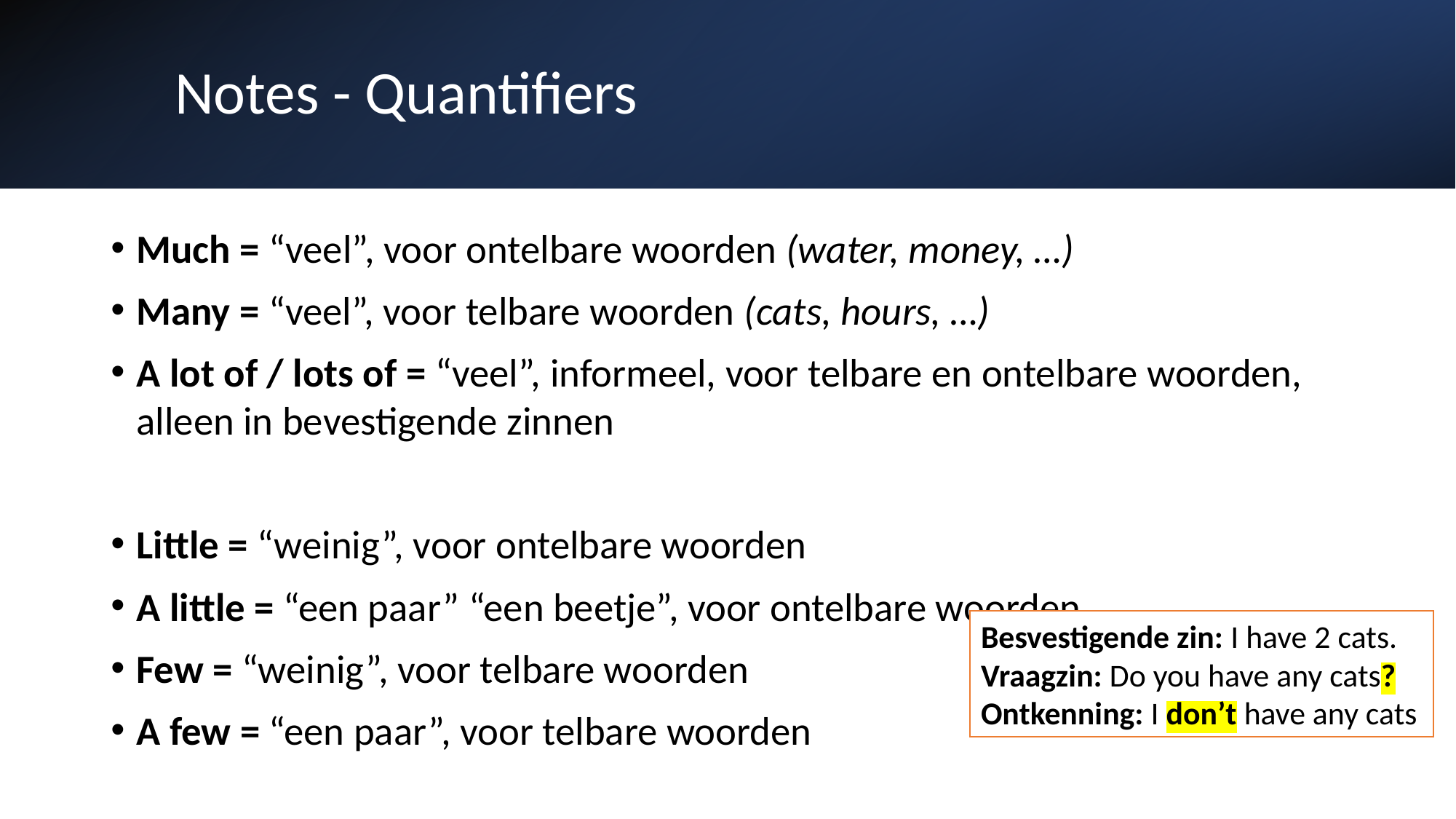

# Notes - Quantifiers
Much = “veel”, voor ontelbare woorden (water, money, …)
Many = “veel”, voor telbare woorden (cats, hours, …)
A lot of / lots of = “veel”, informeel, voor telbare en ontelbare woorden, alleen in bevestigende zinnen

Little = “weinig”, voor ontelbare woorden
A little = “een paar” “een beetje”, voor ontelbare woorden
Few = “weinig”, voor telbare woorden
A few = “een paar”, voor telbare woorden

Besvestigende zin: I have 2 cats.
Vraagzin: Do you have any cats?
Ontkenning: I don’t have any cats